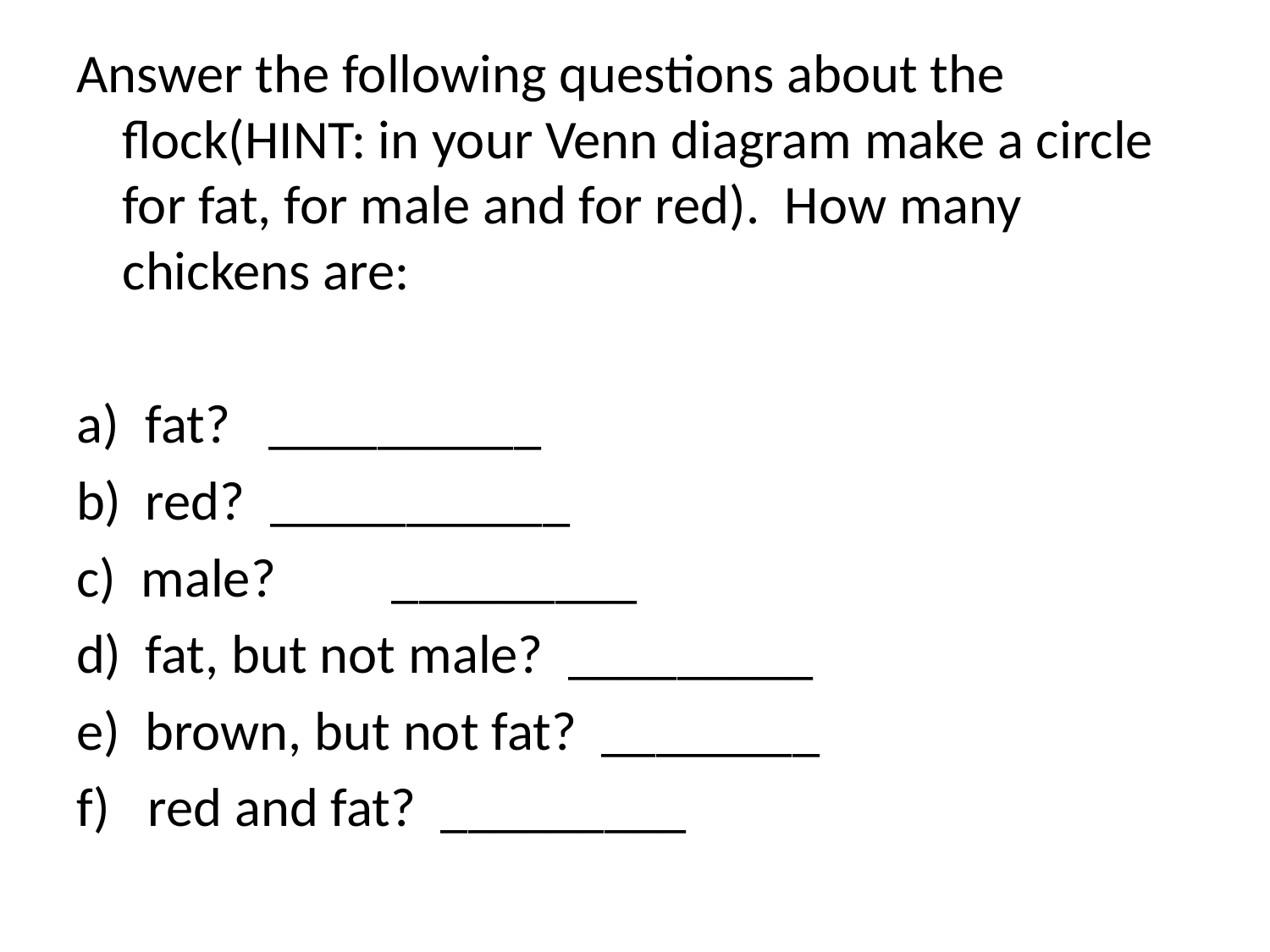

Answer the following questions about the flock(HINT: in your Venn diagram make a circle for fat, for male and for red).  How many chickens are:

fat?	__________
red?  ___________
c)  male?	_________
fat, but not male?  _________
e)  brown, but not fat?  ________
f)   red and fat?  _________

#